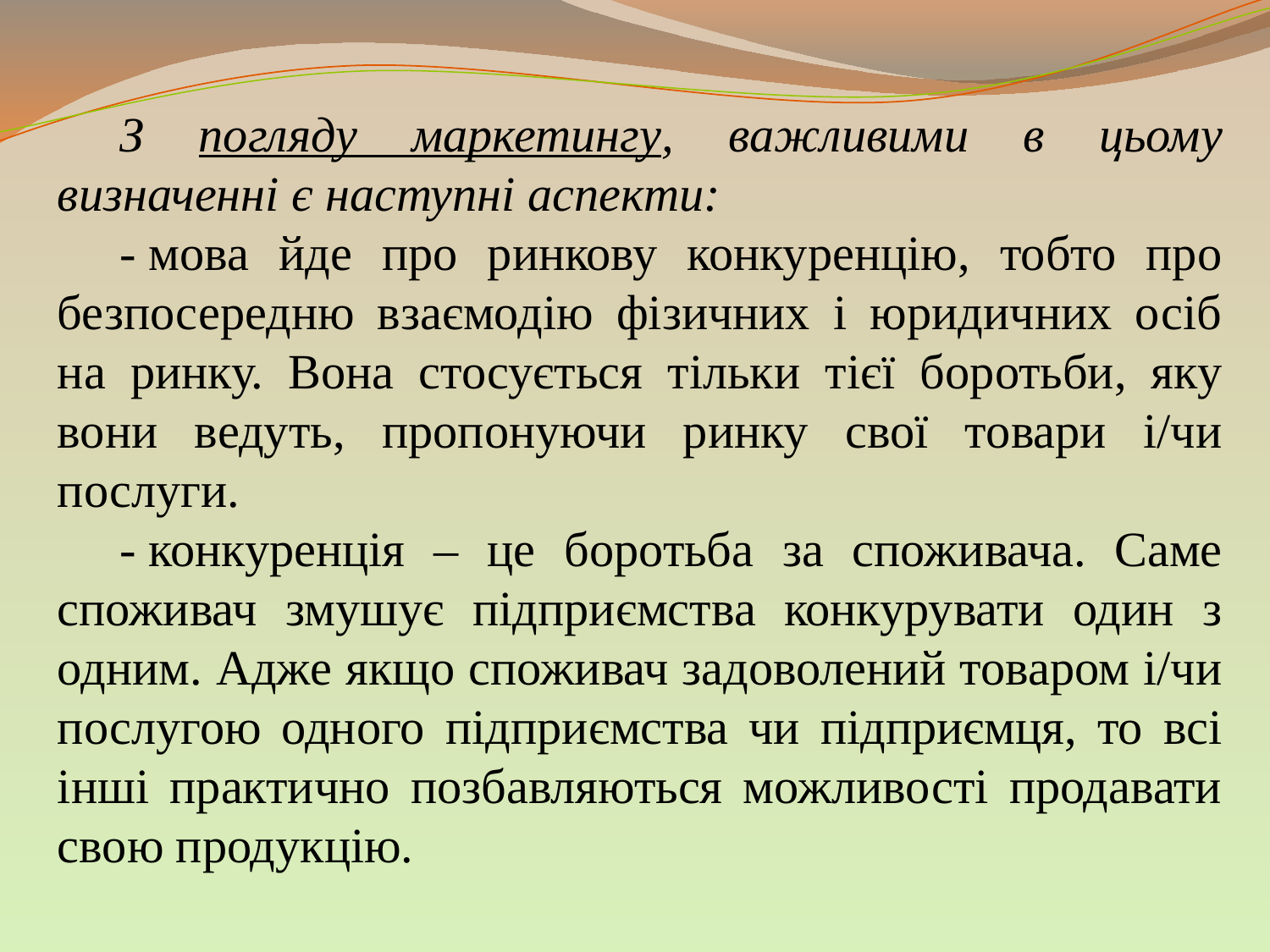

З погляду маркетингу, важливими в цьому визначенні є наступні аспекти:
- мова йде про ринкову конкуренцію, тобто про безпосередню взаємодію фізичних і юридичних осіб на ринку. Вона стосується тільки тієї боротьби, яку вони ведуть, пропонуючи ринку свої товари і/чи послуги.
- конкуренція – це боротьба за споживача. Саме споживач змушує підприємства конкурувати один з одним. Адже якщо споживач задоволений товаром і/чи послугою одного підприємства чи підприємця, то всі інші практично позбавляються можливості продавати свою продукцію.